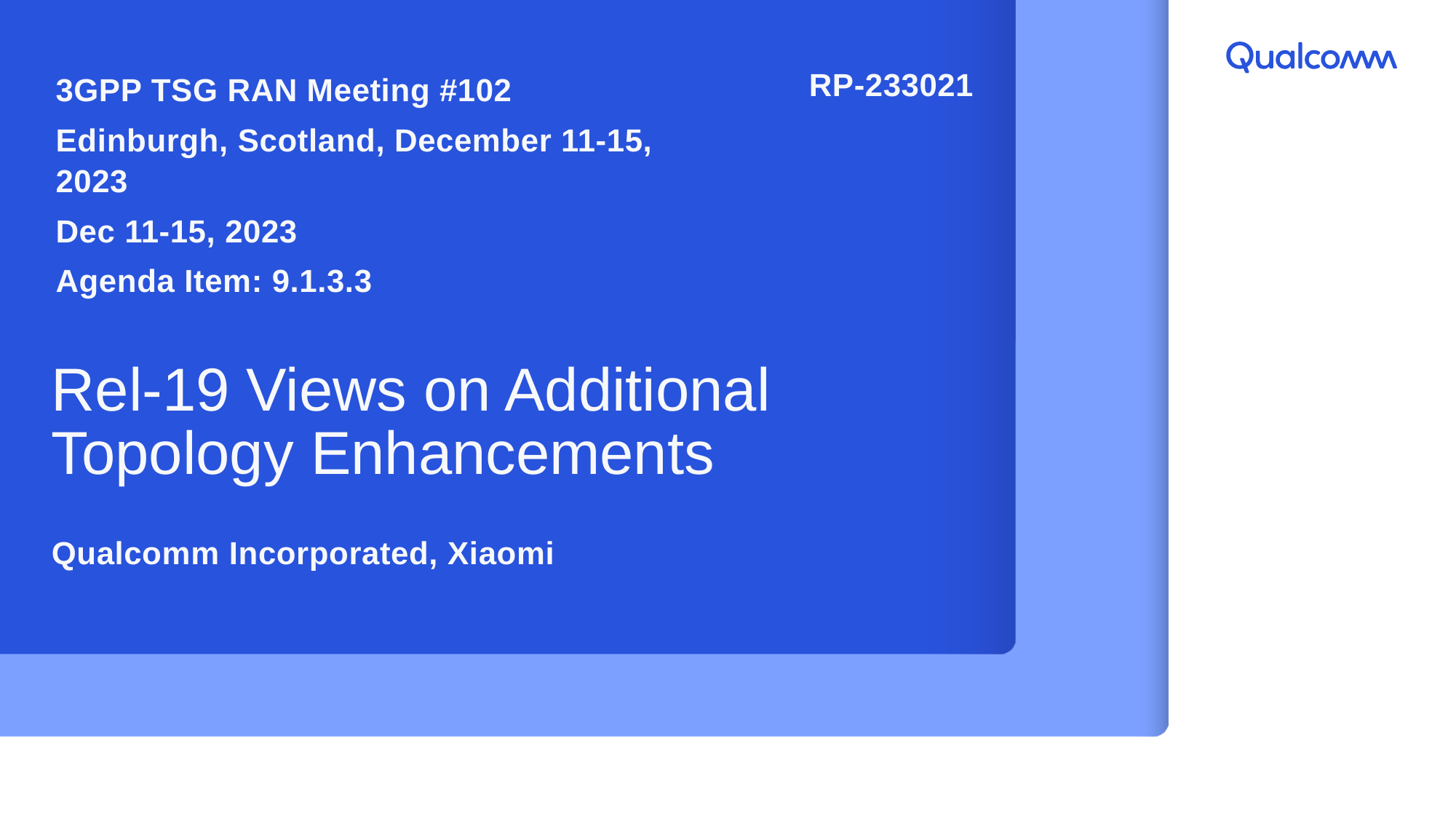

RP-233021
3GPP TSG RAN Meeting #102
Edinburgh, Scotland, December 11-15, 2023
Dec 11-15, 2023
Agenda Item: 9.1.3.3
# Rel-19 Views on Additional Topology Enhancements

Qualcomm Incorporated, Xiaomi